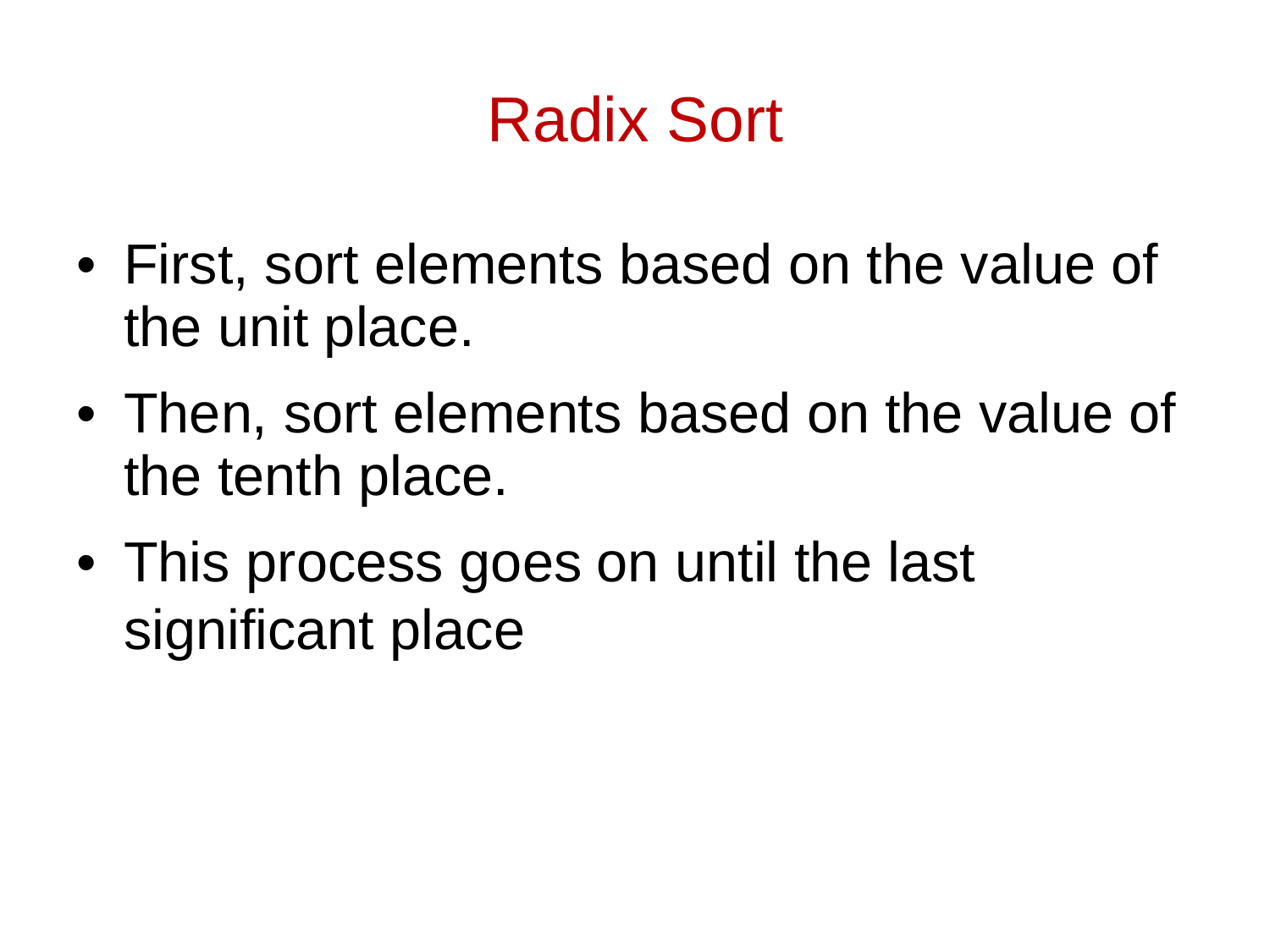

Radix Sort
•
First, sort elements based on the value of
the unit place.
•
Then, sort elements based on
the tenth place.
the value
of
•
This process goes
on
until
the
last
significant
place